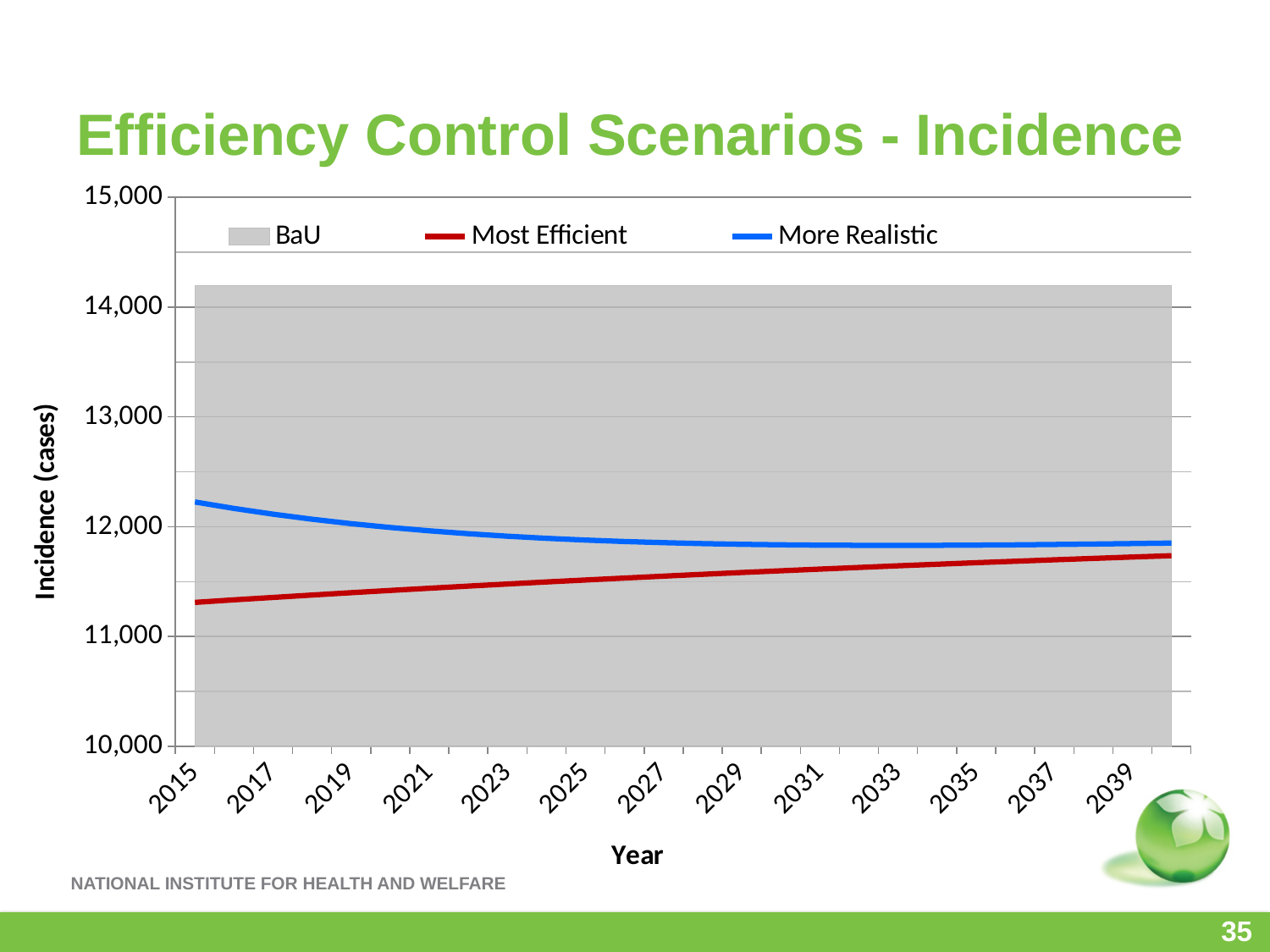

# Efficiency Control Scenarios - Incidence

### Chart

| Category | BaU | Most Efficient | More Realistic |
|---|---|---|---|
| 2015 | 14196.0 | 11311.40154558939 | 12225.340986963334 |
| 2016 | 14196.0 | 11334.195474466816 | 12166.579525154668 |
| 2017 | 14196.0 | 11356.422134788614 | 12114.511501941091 |
| 2018 | 14196.0 | 11378.093133500017 | 12068.579446890566 |
| 2019 | 14196.0 | 11399.21997706147 | 12028.256457556447 |
| 2020 | 14196.0 | 11419.814064101696 | 11993.047218990521 |
| 2021 | 14196.0 | 11439.88667863407 | 11962.488357711789 |
| 2022 | 14196.0 | 11459.448983815691 | 11936.148254284542 |
| 2023 | 14196.0 | 11478.512016228658 | 11913.62642605614 |
| 2024 | 14196.0 | 11497.086680662705 | 11894.552578183999 |
| 2025 | 14196.0 | 11515.183745378628 | 11878.585407659992 |
| 2026 | 14196.0 | 11532.813837832253 | 11865.4112321855 |
| 2027 | 14196.0 | 11549.98744083841 | 11854.742503827674 |
| 2028 | 14196.0 | 11566.714889155159 | 11846.316256607864 |
| 2029 | 14196.0 | 11583.0063664685 | 11839.89252762808 |
| 2030 | 14196.0 | 11598.871902758248 | 11835.252783039896 |
| 2031 | 14196.0 | 11614.321372026121 | 11832.19837305439 |
| 2032 | 14196.0 | 11629.364490367507 | 11830.549034196281 |
| 2033 | 14196.0 | 11644.010814368941 | 11830.14145201662 |
| 2034 | 14196.0 | 11658.269739813506 | 11830.827893381815 |
| 2035 | 14196.0 | 11672.150500677155 | 11832.47491413941 |
| 2036 | 14196.0 | 11685.66216839936 | 11834.962145312464 |
| 2037 | 14196.0 | 11698.8136514119 | 11838.181158893463 |
| 2038 | 14196.0 | 11711.613694910277 | 11842.034412703872 |
| 2039 | 14196.0 | 11724.070880852756 | 11846.434272574566 |
| 2040 | 14196.0 | 11736.193628172436 | 11851.302109215134 |
35